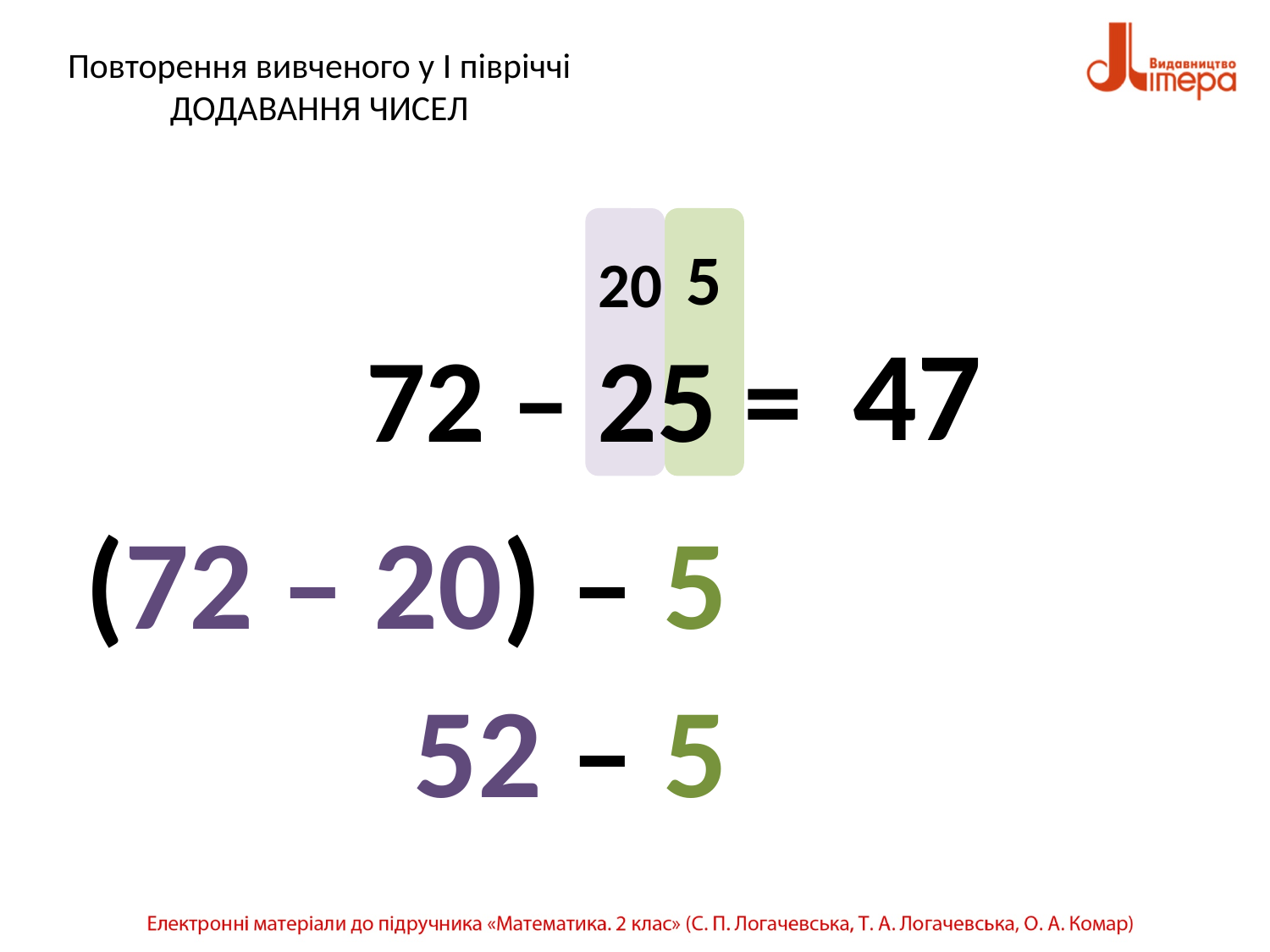

# Повторення вивченого у І півріччі ДОДАВАННЯ ЧИСЕЛ

5
20
47
72 – 25 =
 (72 – 20) – 5
52 – 5